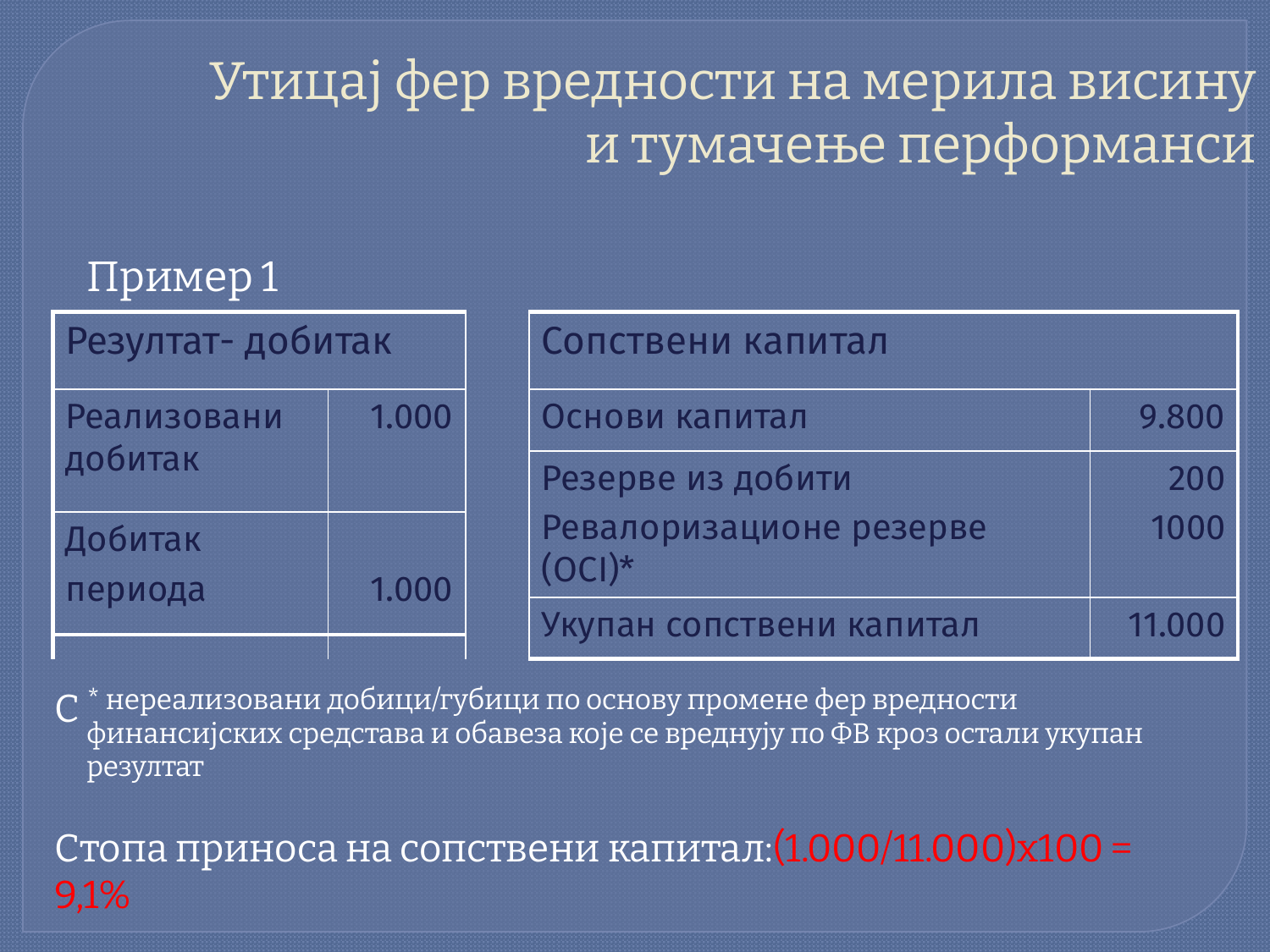

# Утицај фер вредности на мерила висину и тумачење перформанси
Пример 1

* нереализовани добици/губици по основу промене фер вредности финансијских средстава и обавеза које се вреднују по ФВ кроз остали укупан резултат

| Резултат- добитак |  |  | Сопствени капитал |  |
| --- | --- | --- | --- | --- |
| Реализовани добитак | 1.000 |  | Основи капитал | 9.800 |
|  |  |  | Резерве из добити Ревалоризационе резерве (OCI)\* | 200 1000 |
| Добитак периода | 1.000 |  |  |  |
|  |  |  | Укупан сопствени капитал | 11.000 |
С

Стопа приноса на сопствени капитал:(1.000/11.000)х100 = 9,1%